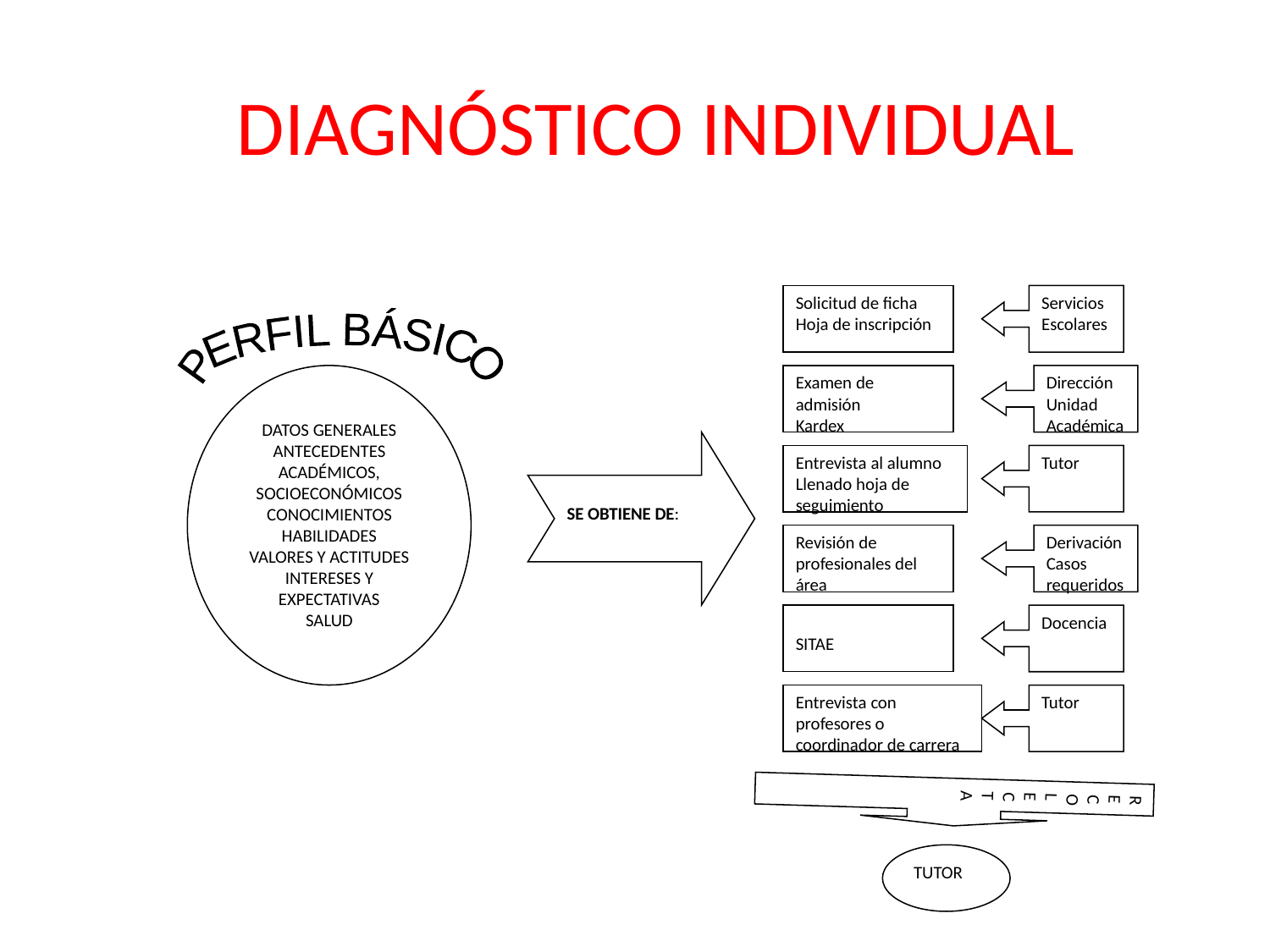

# DIAGNÓSTICO INDIVIDUAL
Solicitud de ficha
Hoja de inscripción
Servicios Escolares
PERFIL BÁSICO
DATOS GENERALES
ANTECEDENTES ACADÉMICOS, SOCIOECONÓMICOS
CONOCIMIENTOS
HABILIDADES
VALORES Y ACTITUDES
INTERESES Y EXPECTATIVAS
SALUD
Examen de admisión
Kardex
Dirección Unidad Académica

SE OBTIENE DE:
Entrevista al alumno
Llenado hoja de seguimiento
Tutor
Revisión de profesionales del área
Derivación
Casos requeridos

SITAE
Docencia
RECOLECTA
Entrevista con profesores o coordinador de carrera
Tutor
TUTOR